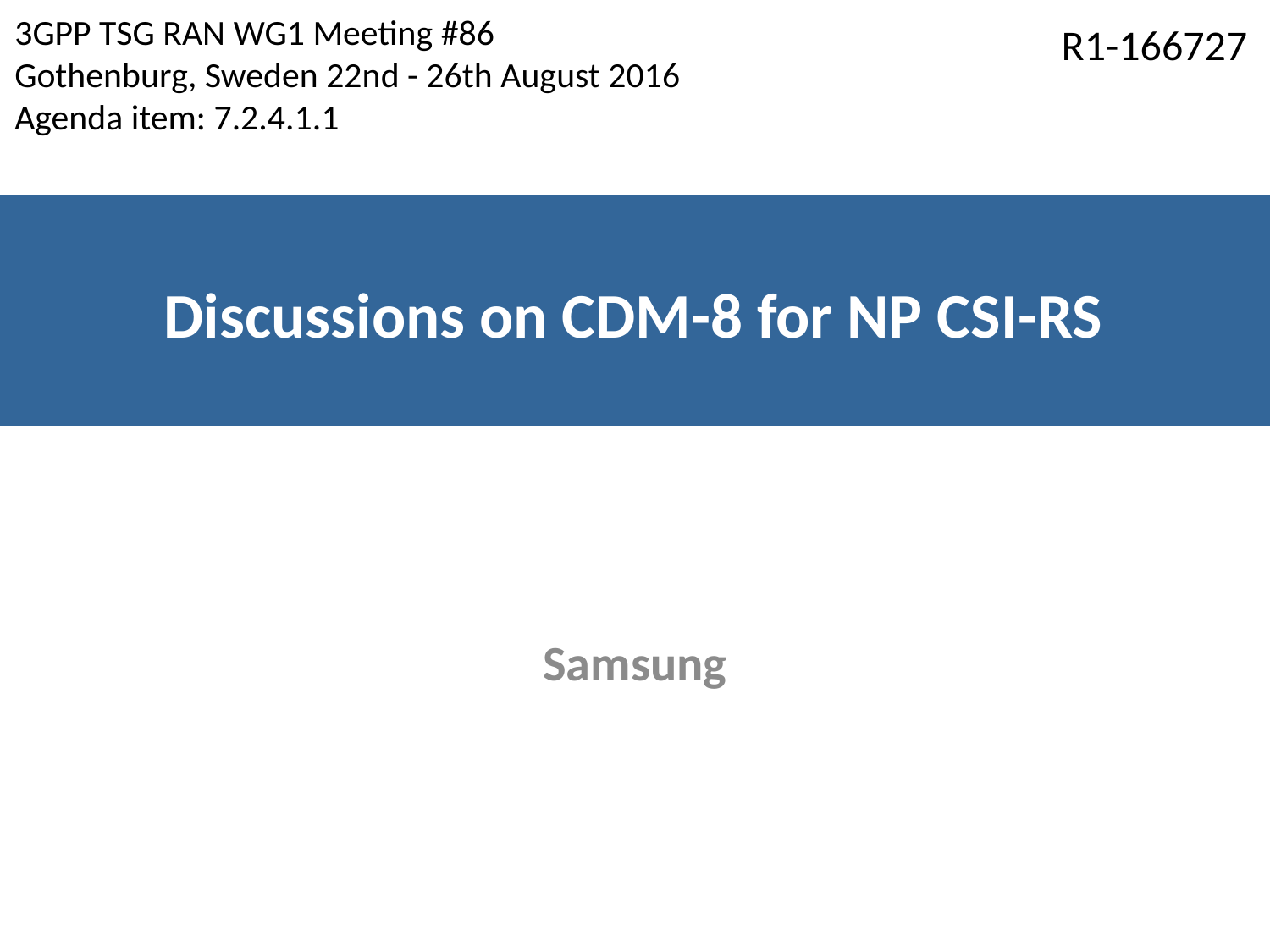

3GPP TSG RAN WG1 Meeting #86
Gothenburg, Sweden 22nd - 26th August 2016
Agenda item: 7.2.4.1.1
R1-166727
# Discussions on CDM-8 for NP CSI-RS
Samsung